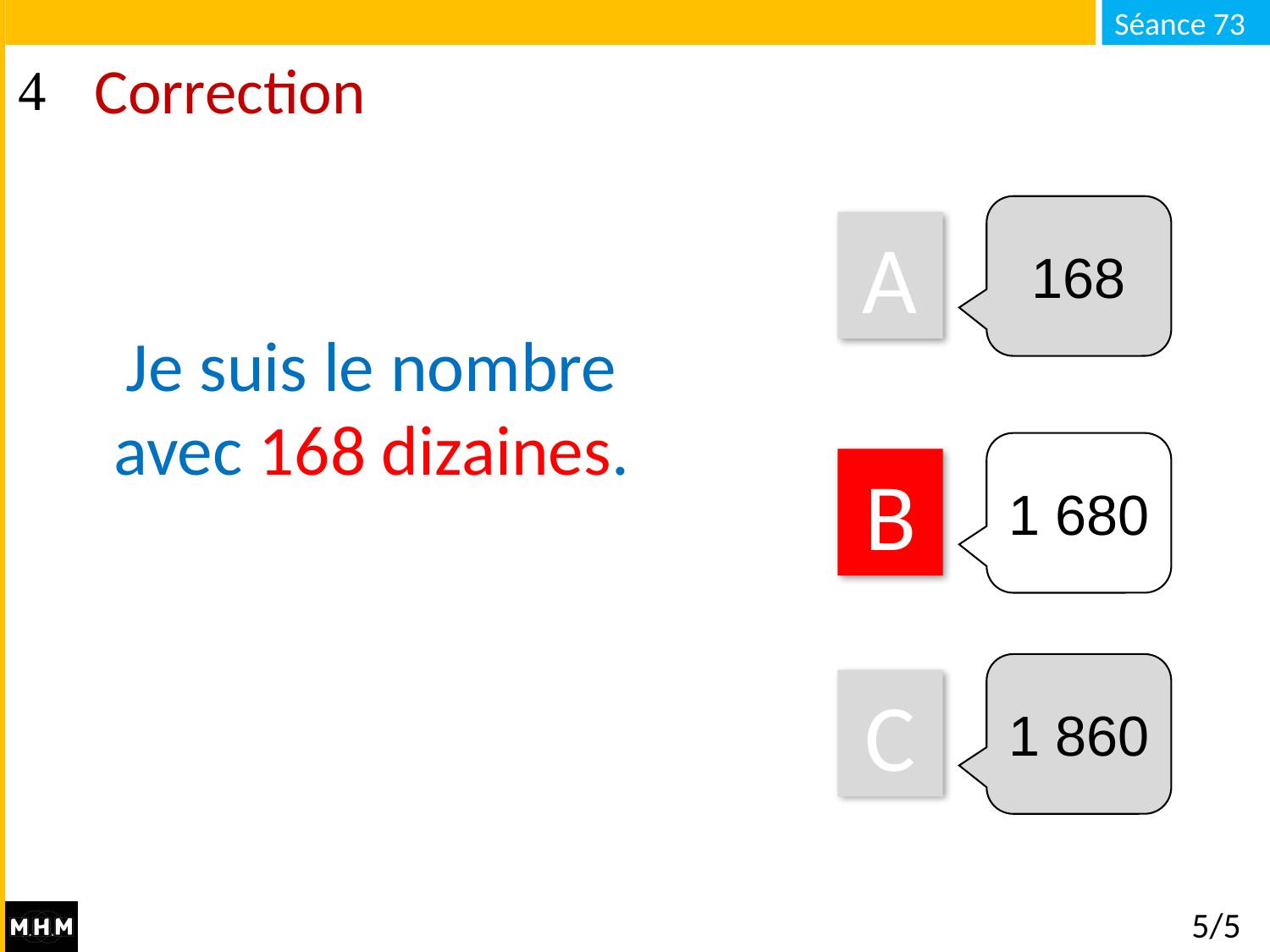

# Correction
168
A
Je suis le nombre avec 168 dizaines.
1 680
B
1 860
C
5/5